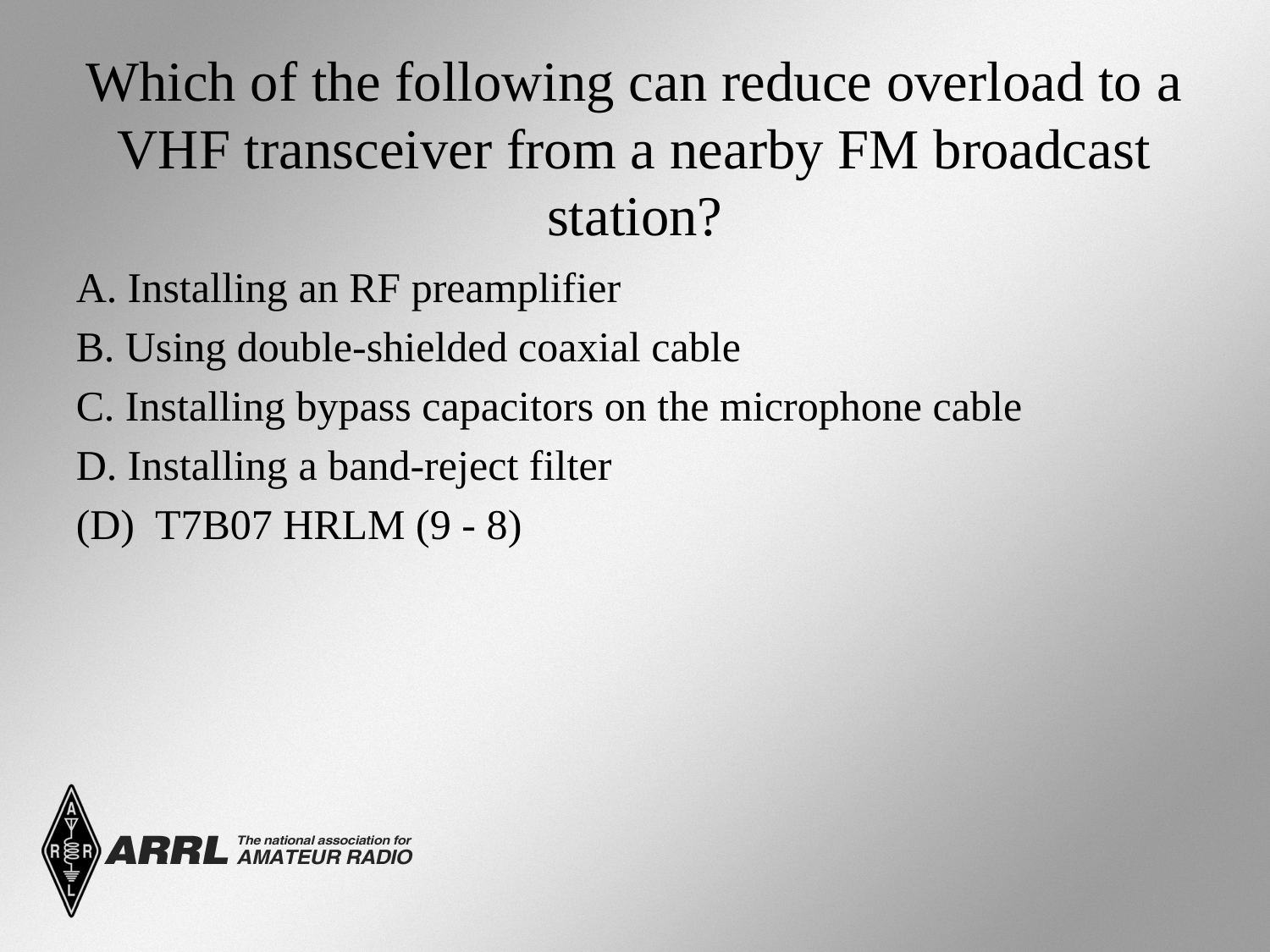

# Which of the following can reduce overload to a VHF transceiver from a nearby FM broadcast station?
A. Installing an RF preamplifier
B. Using double-shielded coaxial cable
C. Installing bypass capacitors on the microphone cable
D. Installing a band-reject filter
(D)  T7B07 HRLM (9 - 8)